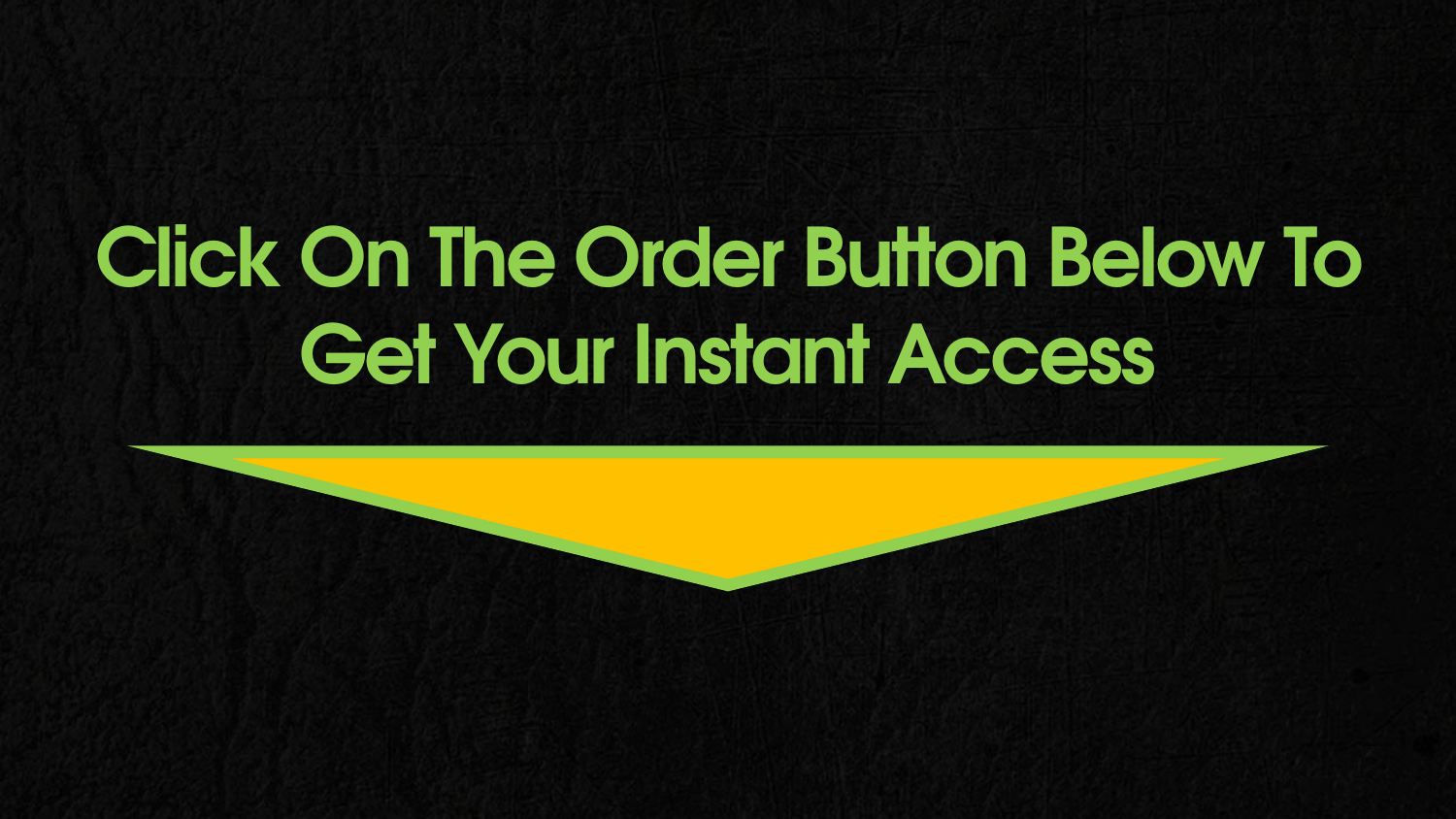

Click On The Order Button Below To Get Your Instant Access